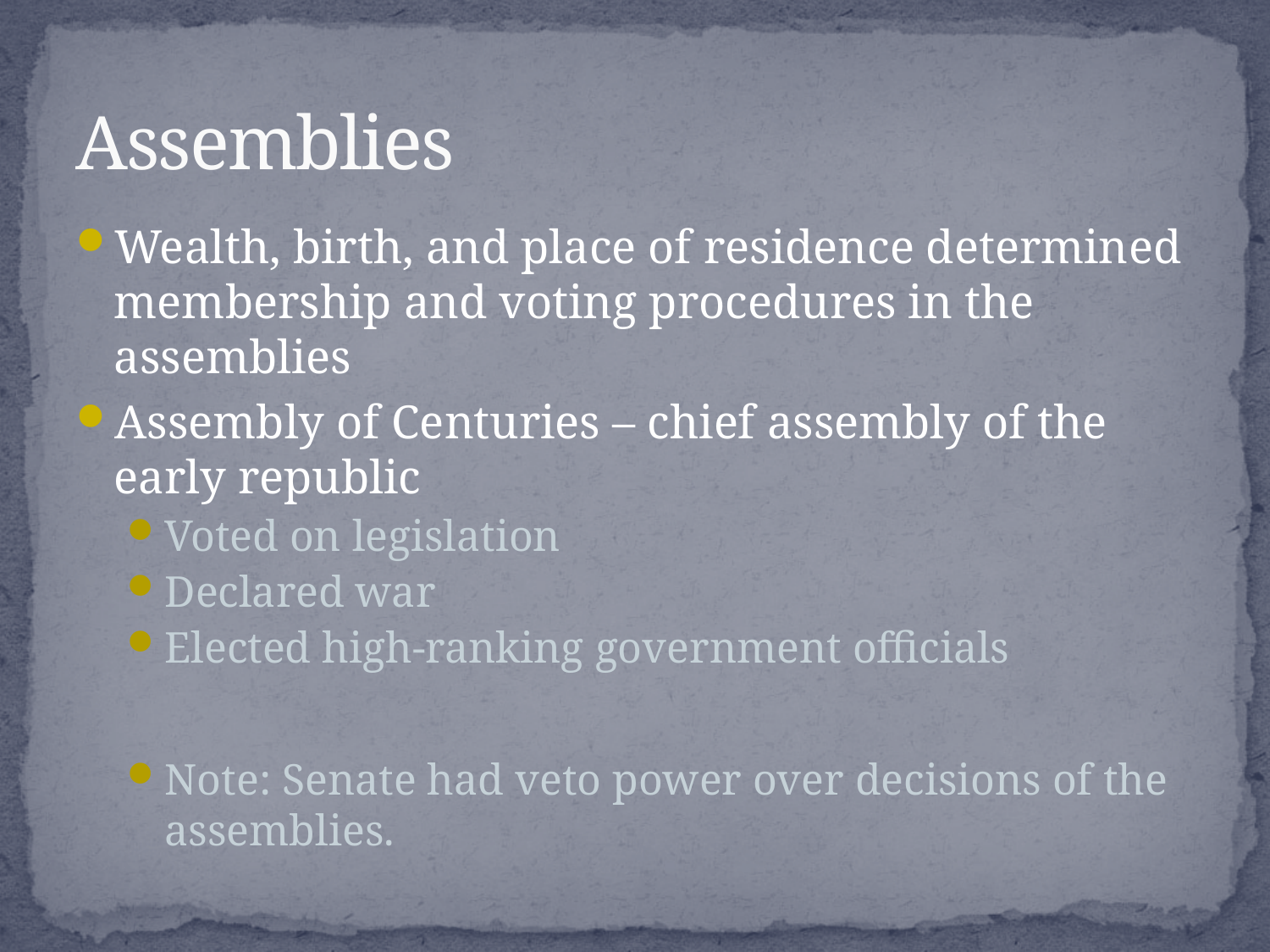

# Assemblies
Wealth, birth, and place of residence determined membership and voting procedures in the assemblies
Assembly of Centuries – chief assembly of the early republic
Voted on legislation
Declared war
Elected high-ranking government officials

Note: Senate had veto power over decisions of the assemblies.